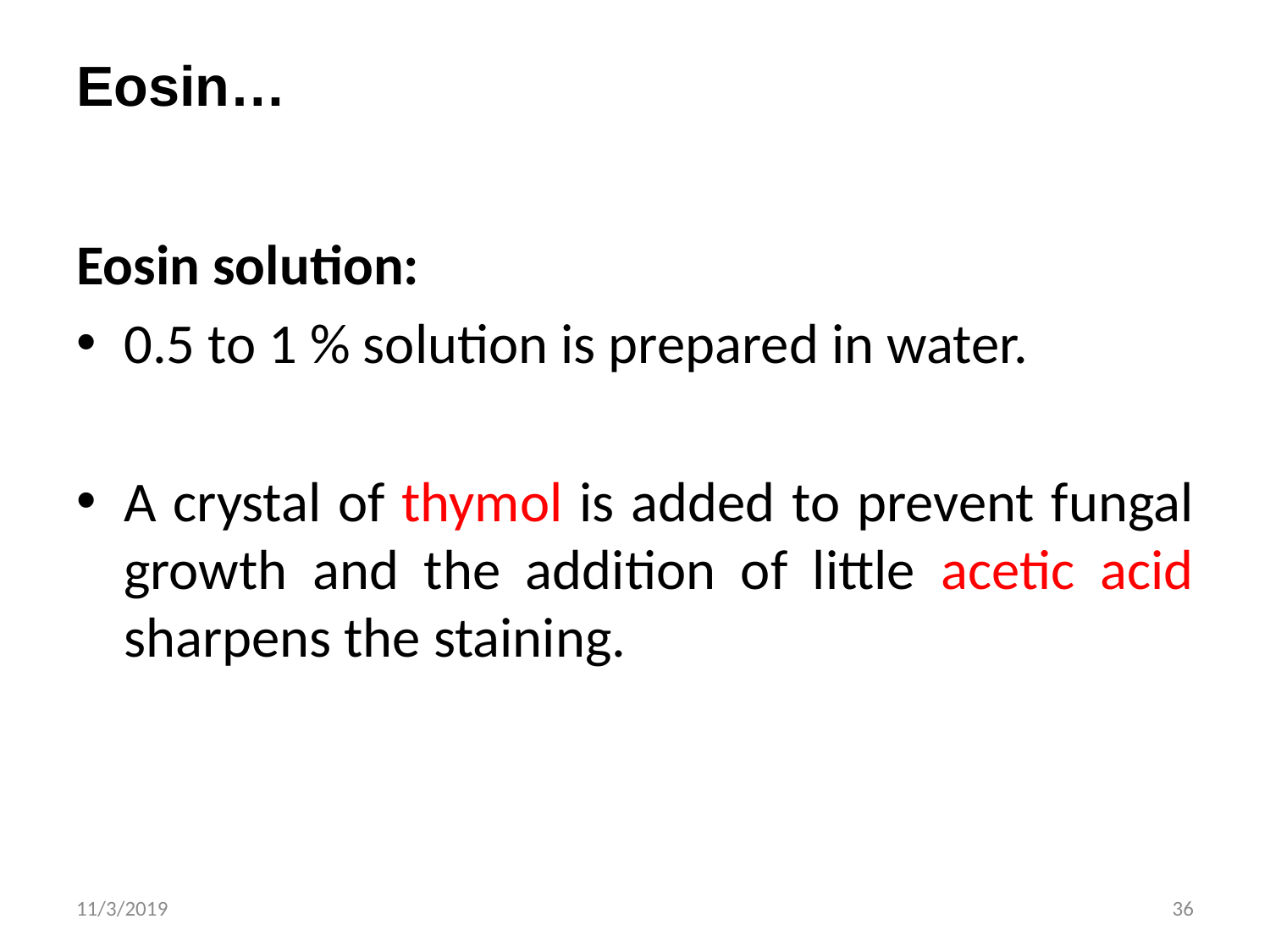

# Eosin…
Eosin solution:
0.5 to 1 % solution is prepared in water.

A crystal of thymol is added to prevent fungal growth and the addition of little acetic acid sharpens the staining.

11/3/2019
36